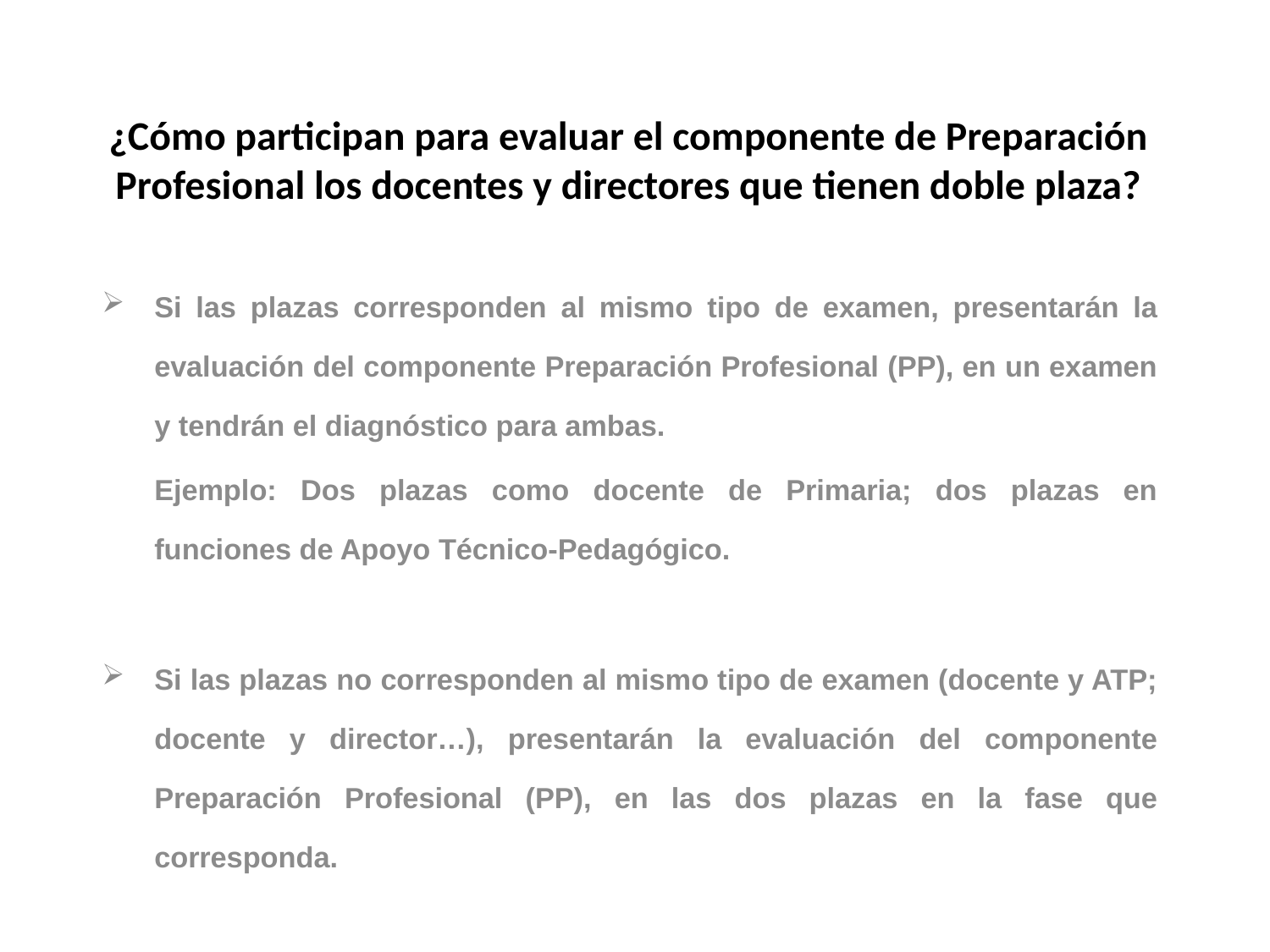

# ¿Cómo participan para evaluar el componente de Preparación Profesional los docentes y directores que tienen doble plaza?
Si las plazas corresponden al mismo tipo de examen, presentarán la evaluación del componente Preparación Profesional (PP), en un examen y tendrán el diagnóstico para ambas.
	Ejemplo: Dos plazas como docente de Primaria; dos plazas en funciones de Apoyo Técnico-Pedagógico.

Si las plazas no corresponden al mismo tipo de examen (docente y ATP; docente y director…), presentarán la evaluación del componente Preparación Profesional (PP), en las dos plazas en la fase que corresponda.